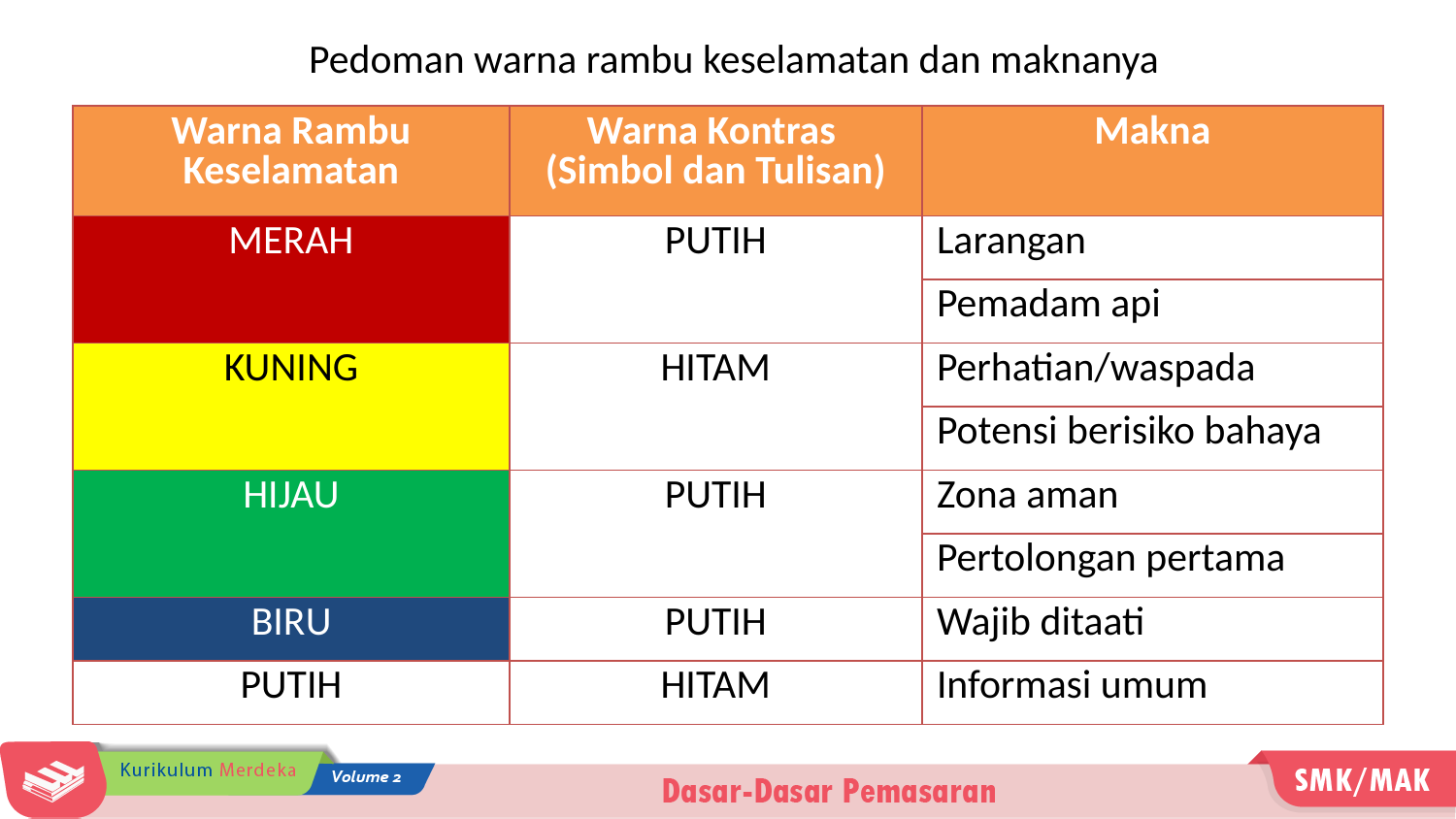

Pedoman warna rambu keselamatan dan maknanya
| Warna Rambu Keselamatan | Warna Kontras (Simbol dan Tulisan) | Makna |
| --- | --- | --- |
| MERAH | PUTIH | Larangan |
|  |  | Pemadam api |
| KUNING | HITAM | Perhatian/waspada |
|  |  | Potensi berisiko bahaya |
| HIJAU | PUTIH | Zona aman |
|  |  | Pertolongan pertama |
| BIRU | PUTIH | Wajib ditaati |
| PUTIH | HITAM | Informasi umum |